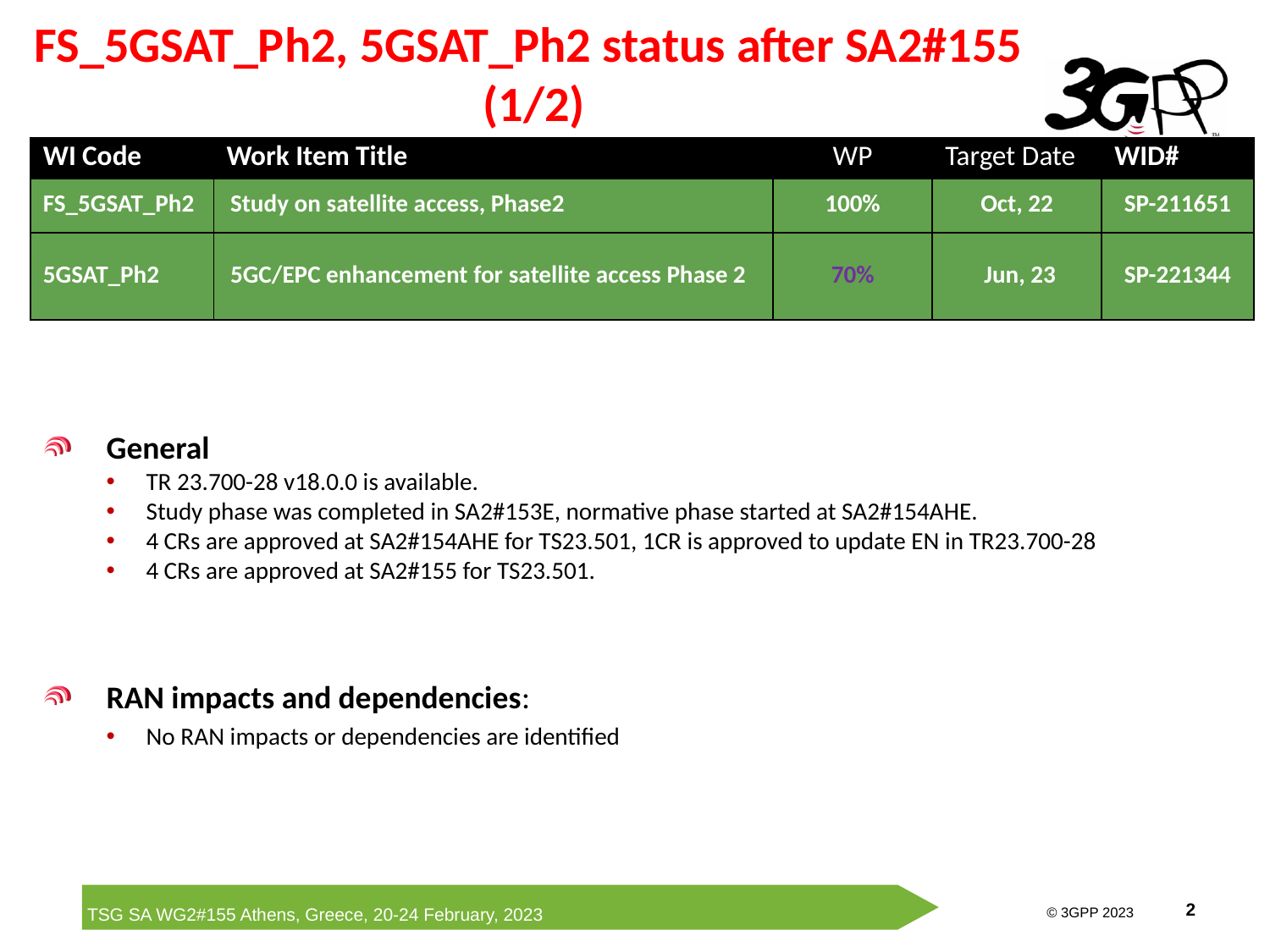

# FS_5GSAT_Ph2, 5GSAT_Ph2 status after SA2#155 (1/2)
| WI Code | Work Item Title | WP | Target Date | WID# |
| --- | --- | --- | --- | --- |
| FS\_5GSAT\_Ph2 | Study on satellite access, Phase2 | 100% | Oct, 22 | SP-211651 |
| 5GSAT\_Ph2 | 5GC/EPC enhancement for satellite access Phase 2 | 70% | Jun, 23 | SP-221344 |
General
TR 23.700-28 v18.0.0 is available.
Study phase was completed in SA2#153E, normative phase started at SA2#154AHE.
4 CRs are approved at SA2#154AHE for TS23.501, 1CR is approved to update EN in TR23.700-28
4 CRs are approved at SA2#155 for TS23.501.

RAN impacts and dependencies:
No RAN impacts or dependencies are identified